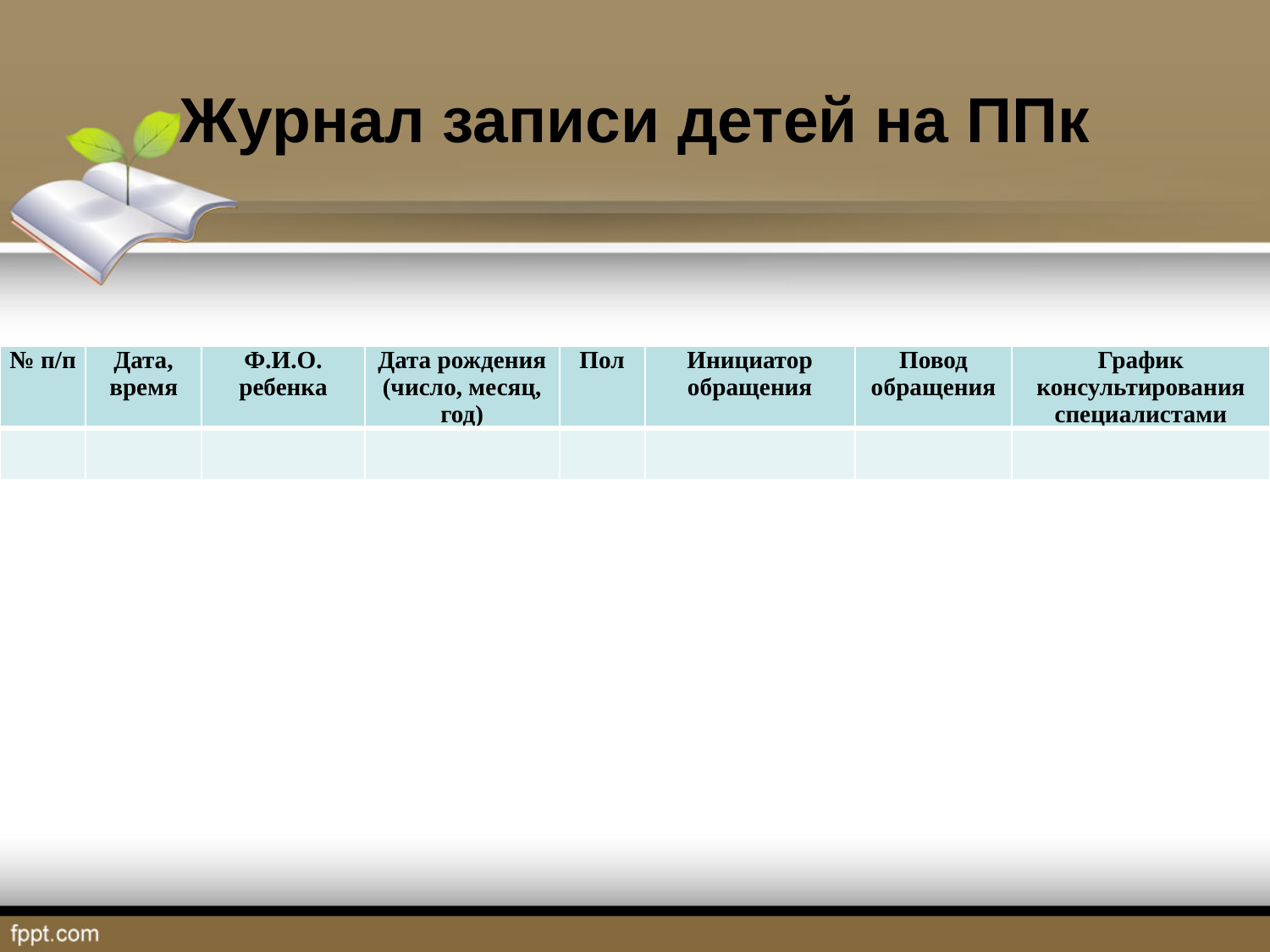

# Журнал записи детей на ППк
| № п/п | Дата, время | Ф.И.О. ребенка | Дата рождения (число, месяц, год) | Пол | Инициатор обращения | Повод обращения | График консультирования специалистами |
| --- | --- | --- | --- | --- | --- | --- | --- |
|  |  |  |  |  |  |  |  |